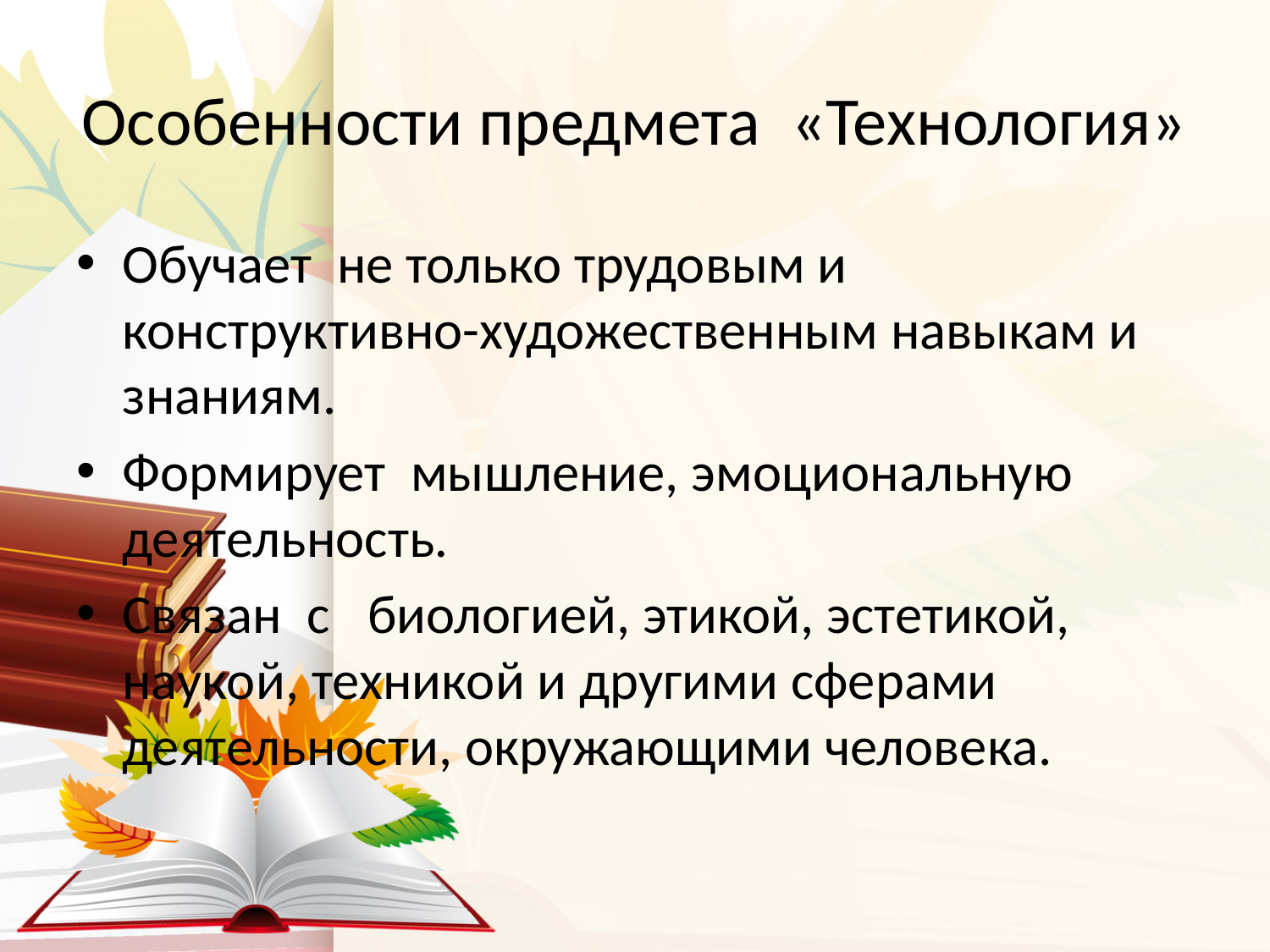

# Особенности предмета  «Технология»
Обучает  не только трудовым и конструктивно-художественным навыкам и знаниям.
Формирует  мышление, эмоциональную деятельность.
Связан  с   биологией, этикой, эстетикой, наукой, техникой и другими сферами деятельности, окружающими человека.